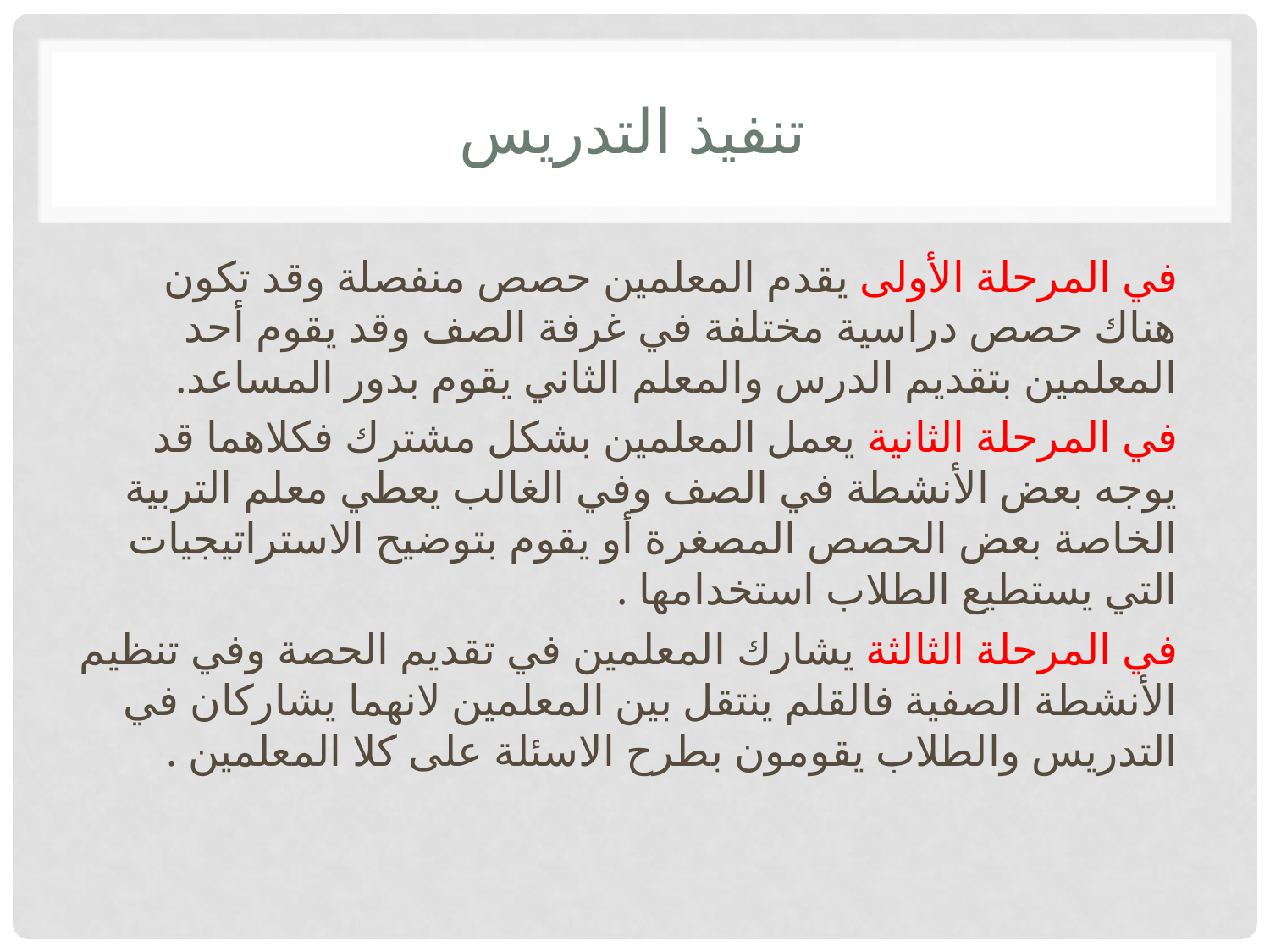

# تنفيذ التدريس
في المرحلة الأولى يقدم المعلمين حصص منفصلة وقد تكون هناك حصص دراسية مختلفة في غرفة الصف وقد يقوم أحد المعلمين بتقديم الدرس والمعلم الثاني يقوم بدور المساعد.
في المرحلة الثانية يعمل المعلمين بشكل مشترك فكلاهما قد يوجه بعض الأنشطة في الصف وفي الغالب يعطي معلم التربية الخاصة بعض الحصص المصغرة أو يقوم بتوضيح الاستراتيجيات التي يستطيع الطلاب استخدامها .
في المرحلة الثالثة يشارك المعلمين في تقديم الحصة وفي تنظيم الأنشطة الصفية فالقلم ينتقل بين المعلمين لانهما يشاركان في التدريس والطلاب يقومون بطرح الاسئلة على كلا المعلمين .